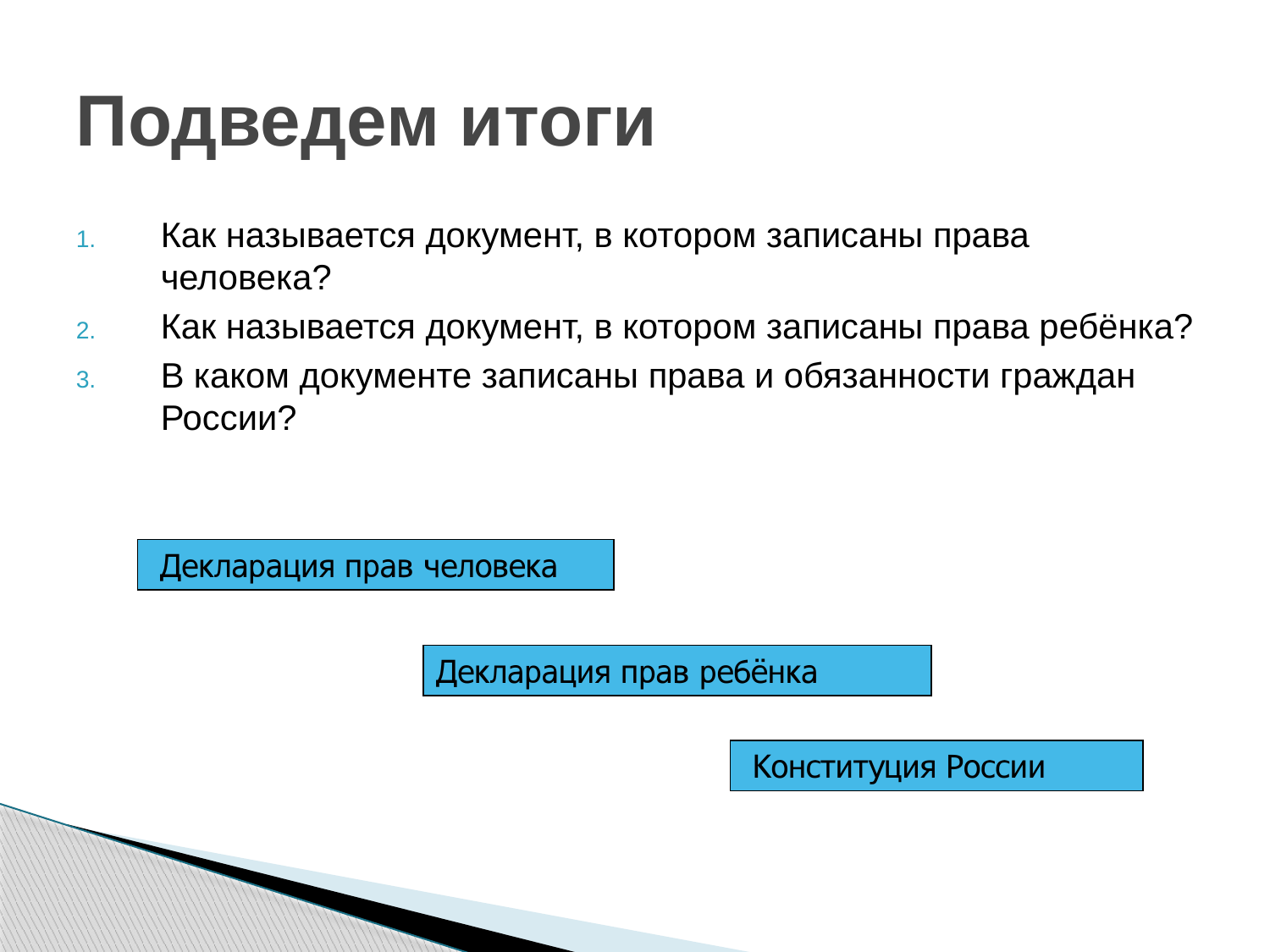

# Подведем итоги
Как называется документ, в котором записаны права человека?
Как называется документ, в котором записаны права ребёнка?
В каком документе записаны права и обязанности граждан России?
 Декларация прав человека
Декларация прав ребёнка
 Конституция России